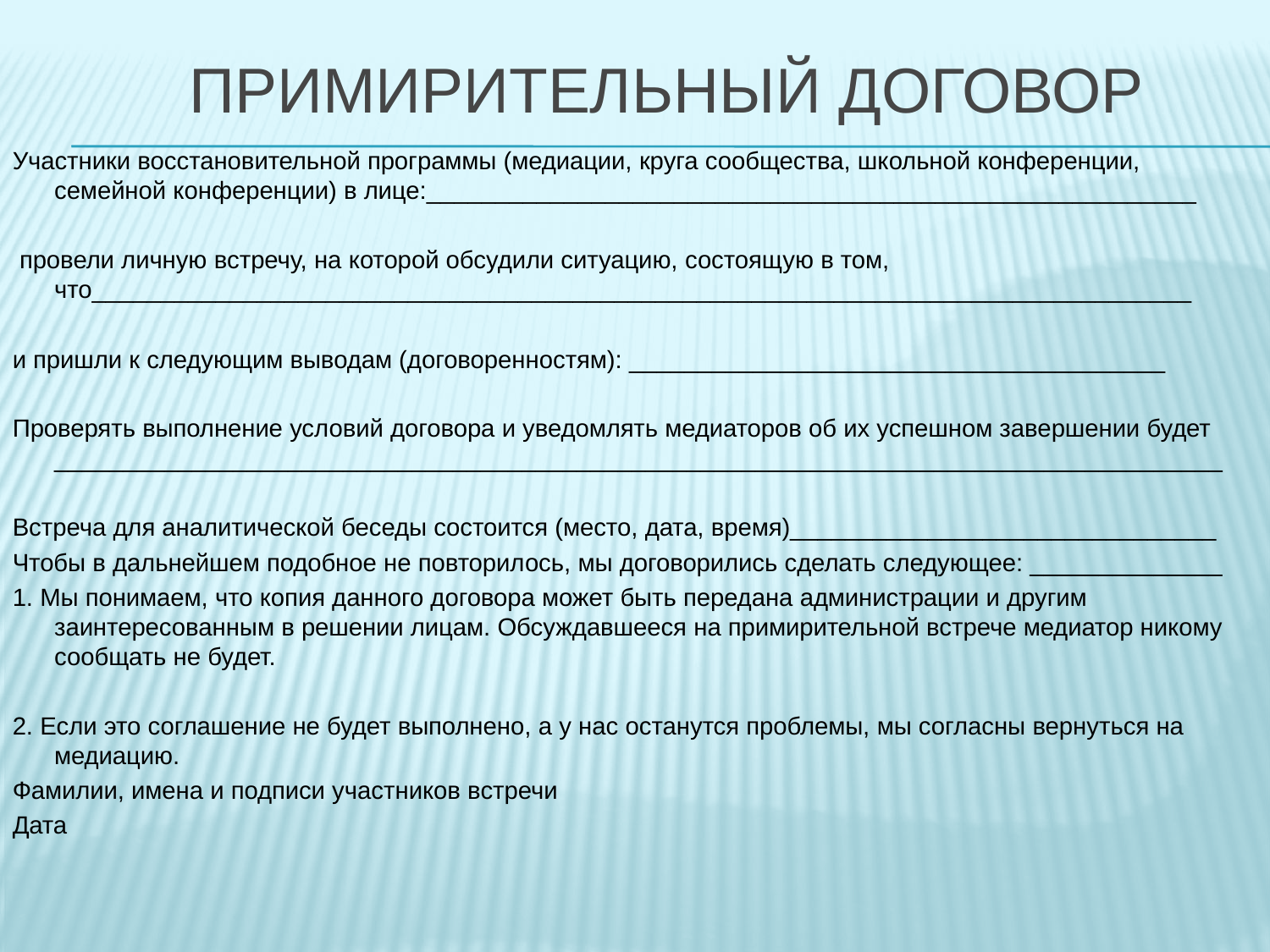

# Примирительный договор
Участники восстановительной программы (медиации, круга сообщества, школьной конференции, семейной конференции) в лице:________________________________________________________

 провели личную встречу, на которой обсудили ситуацию, состоящую в том, что________________________________________________________________________________

и пришли к следующим выводам (договоренностям): _______________________________________

Проверять выполнение условий договора и уведомлять медиаторов об их успешном завершении будет _____________________________________________________________________________________

Встреча для аналитической беседы состоится (место, дата, время)_______________________________
Чтобы в дальнейшем подобное не повторилось, мы договорились сделать следующее: ______________
1. Мы понимаем, что копия данного договора может быть передана администрации и другим заинтересованным в решении лицам. Обсуждавшееся на примирительной встрече медиатор никому сообщать не будет.

2. Если это соглашение не будет выполнено, а у нас останутся проблемы, мы согласны вернуться на медиацию.
Фамилии, имена и подписи участников встречи
Дата